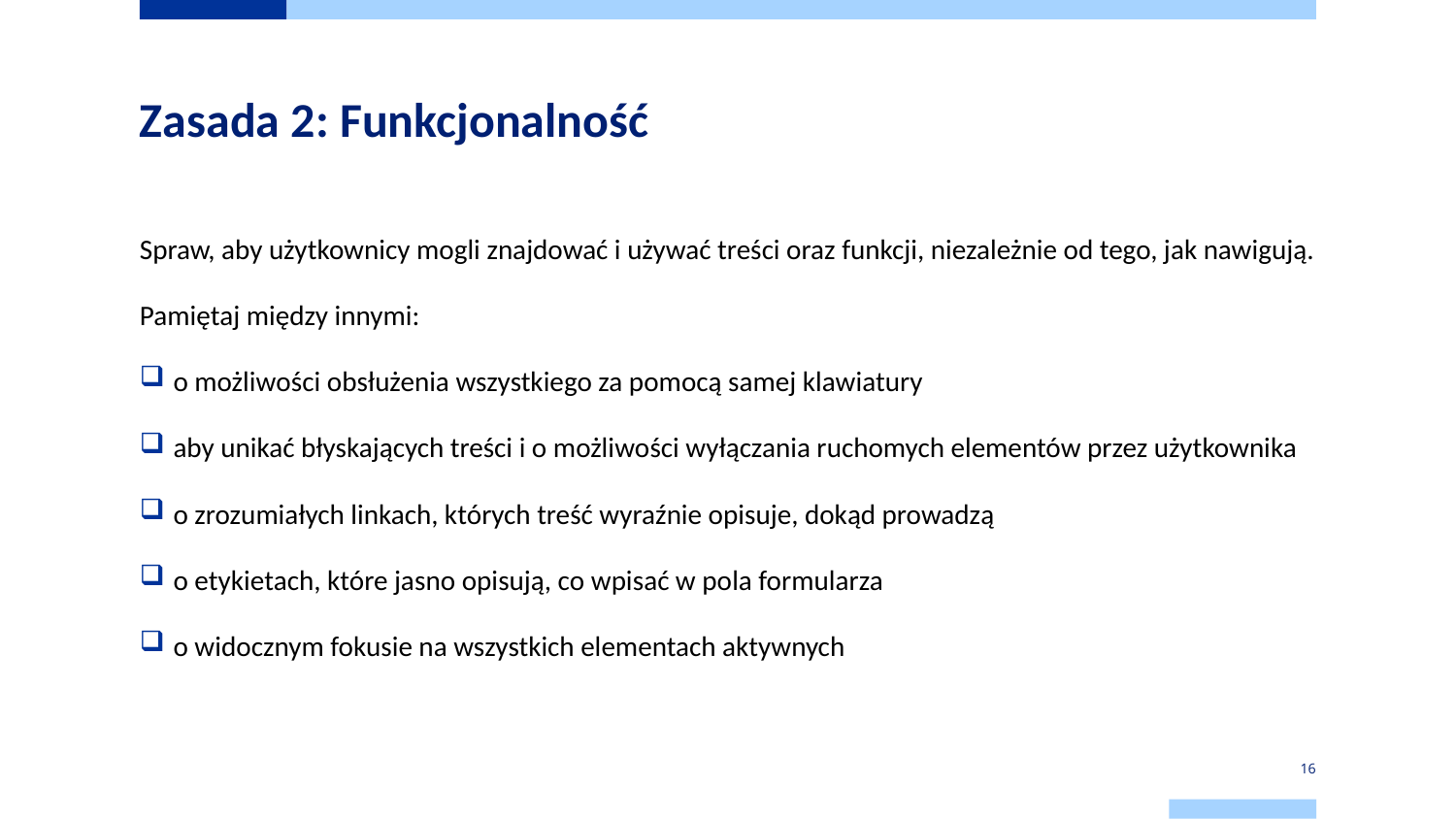

# Zasada 2: Funkcjonalność
Spraw, aby użytkownicy mogli znajdować i używać treści oraz funkcji, niezależnie od tego, jak nawigują.
Pamiętaj między innymi:
 o możliwości obsłużenia wszystkiego za pomocą samej klawiatury
 aby unikać błyskających treści i o możliwości wyłączania ruchomych elementów przez użytkownika
 o zrozumiałych linkach, których treść wyraźnie opisuje, dokąd prowadzą
 o etykietach, które jasno opisują, co wpisać w pola formularza
 o widocznym fokusie na wszystkich elementach aktywnych

16